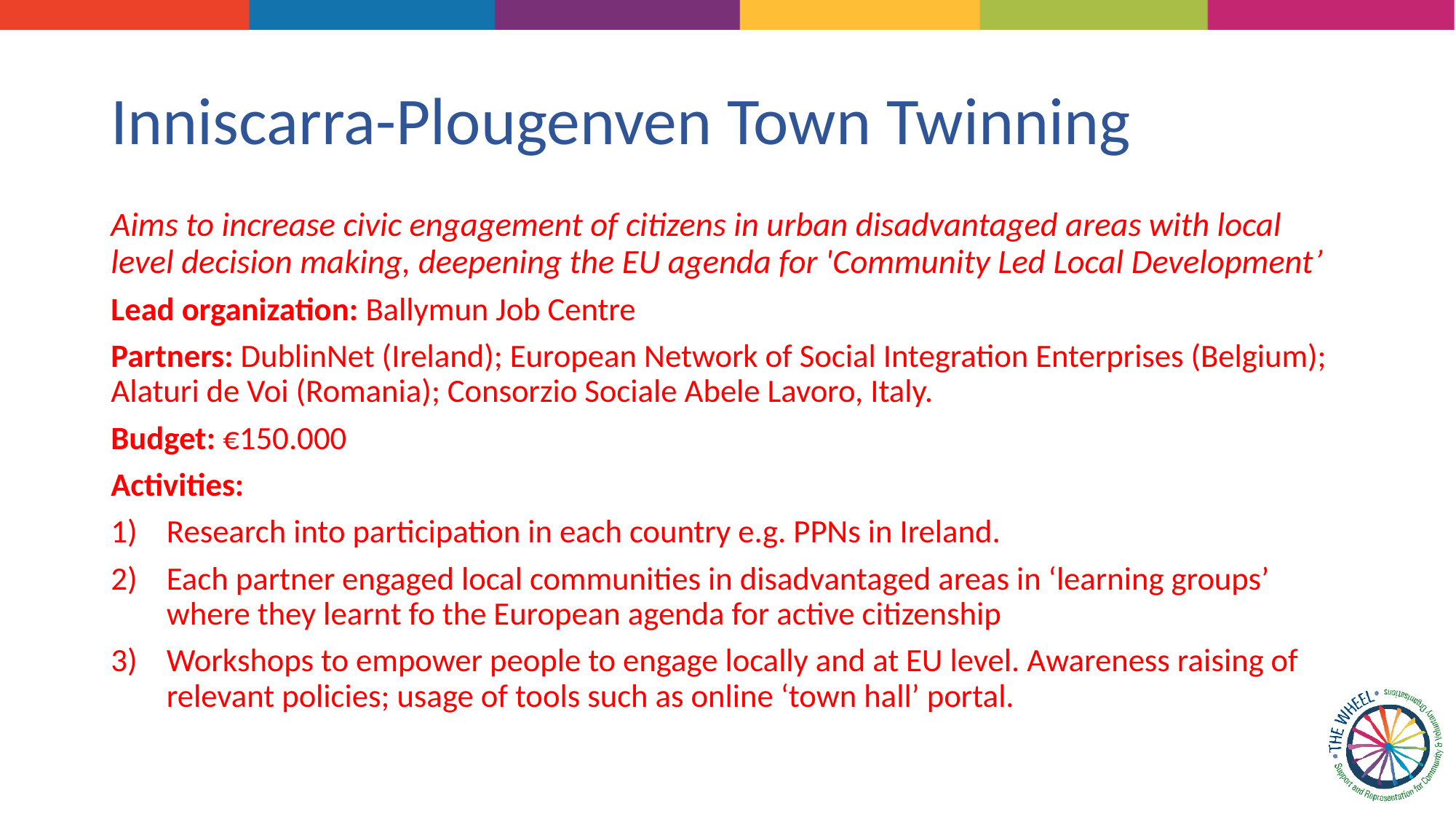

# Inniscarra-Plougenven Town Twinning
Aims to increase civic engagement of citizens in urban disadvantaged areas with local level decision making, deepening the EU agenda for 'Community Led Local Development’
Lead organization: Ballymun Job Centre
Partners: DublinNet (Ireland); European Network of Social Integration Enterprises (Belgium); Alaturi de Voi (Romania); Consorzio Sociale Abele Lavoro, Italy.
Budget: €150.000
Activities:
Research into participation in each country e.g. PPNs in Ireland.
Each partner engaged local communities in disadvantaged areas in ‘learning groups’ where they learnt fo the European agenda for active citizenship
Workshops to empower people to engage locally and at EU level. Awareness raising of relevant policies; usage of tools such as online ‘town hall’ portal.